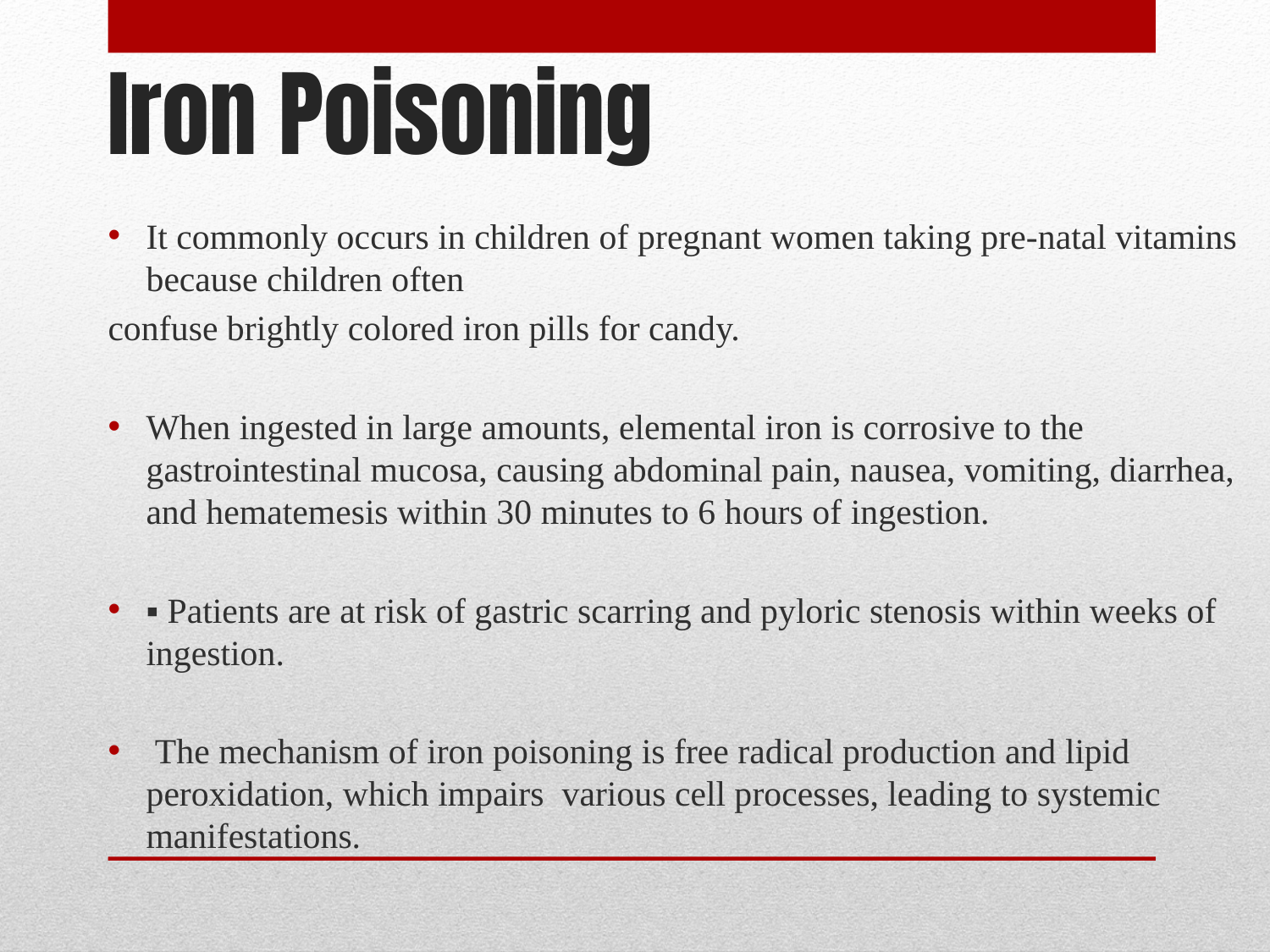

# Iron Poisoning
It commonly occurs in children of pregnant women taking pre-natal vitamins because children often
confuse brightly colored iron pills for candy.

When ingested in large amounts, elemental iron is corrosive to the gastrointestinal mucosa, causing abdominal pain, nausea, vomiting, diarrhea, and hematemesis within 30 minutes to 6 hours of ingestion.

▪ Patients are at risk of gastric scarring and pyloric stenosis within weeks of ingestion.

 The mechanism of iron poisoning is free radical production and lipid peroxidation, which impairs  various cell processes, leading to systemic manifestations.